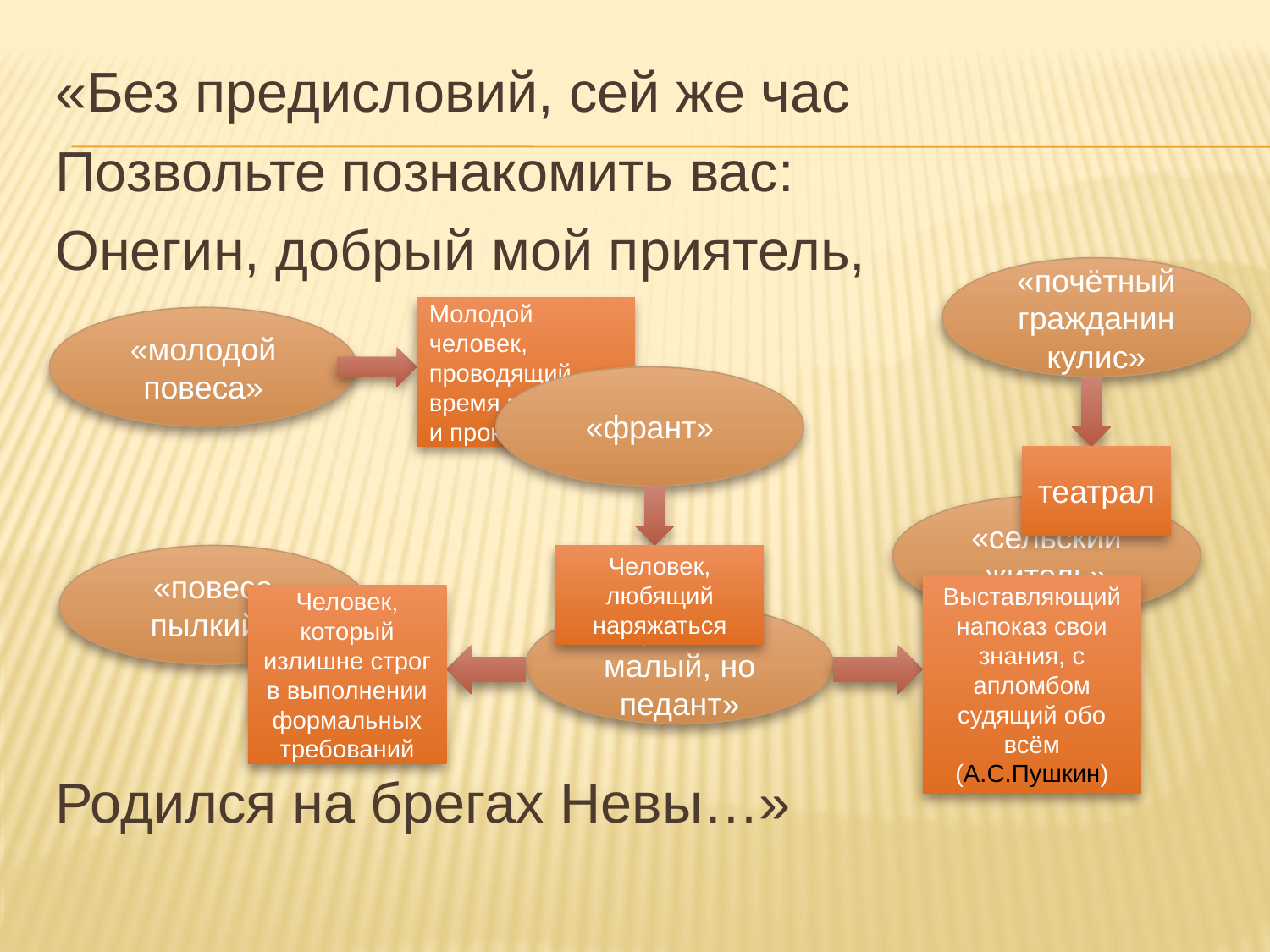

«Без предисловий, сей же час
Позвольте познакомить вас:
Онегин, добрый мой приятель,

Родился на брегах Невы…»
«почётный гражданин кулис»
Молодой человек, проводящий время в затеях и проказах
«молодой повеса»

«франт»

театрал

«сельский житель»
«повеса пылкий»
Человек, любящий наряжаться
Выставляющий напоказ свои знания, с апломбом судящий обо всём (А.С.Пушкин)
Человек, который излишне строг в выполнении формальных требований
«умный малый, но педант»